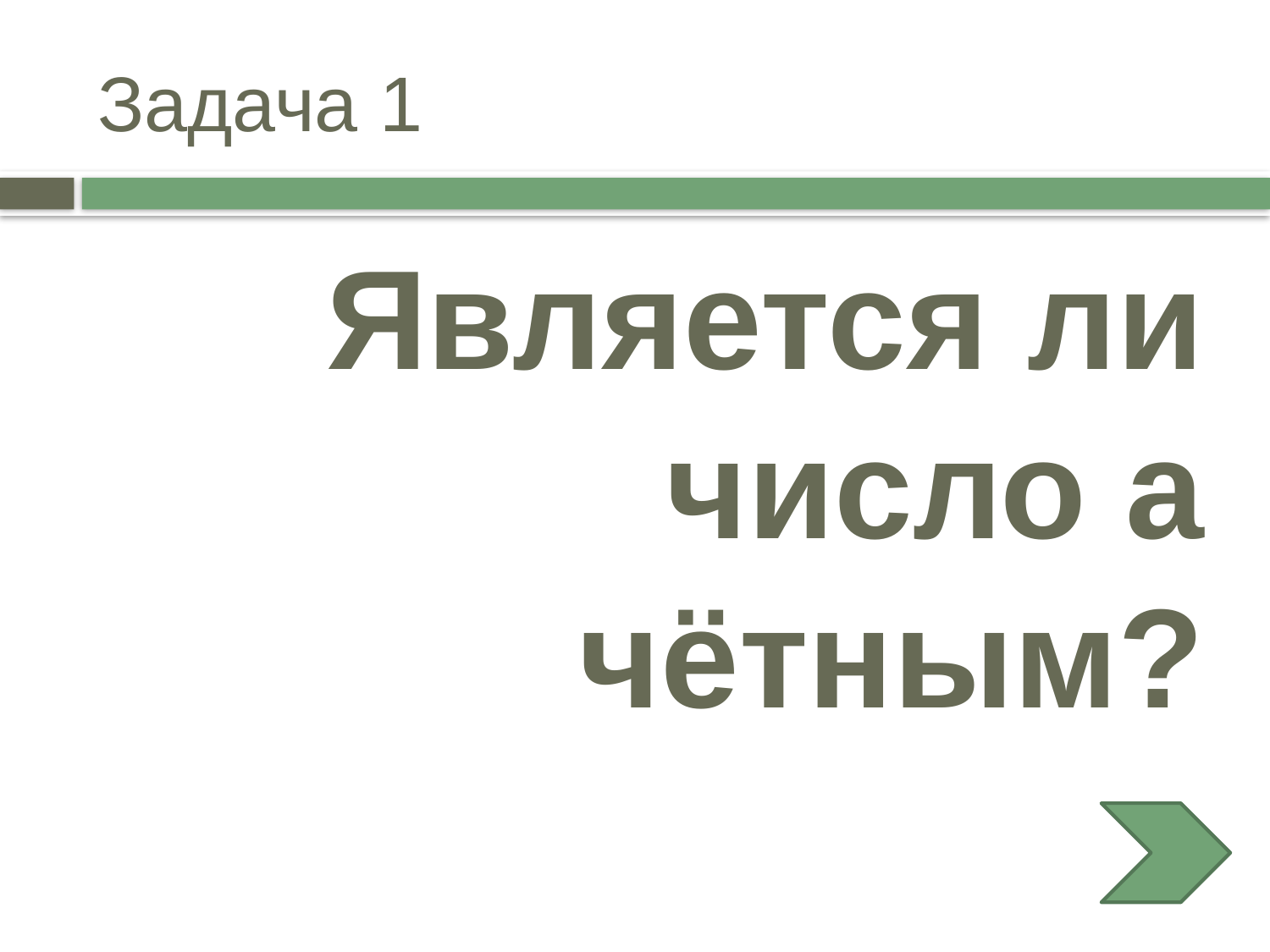

# Задача 1
Является ли число а чётным?